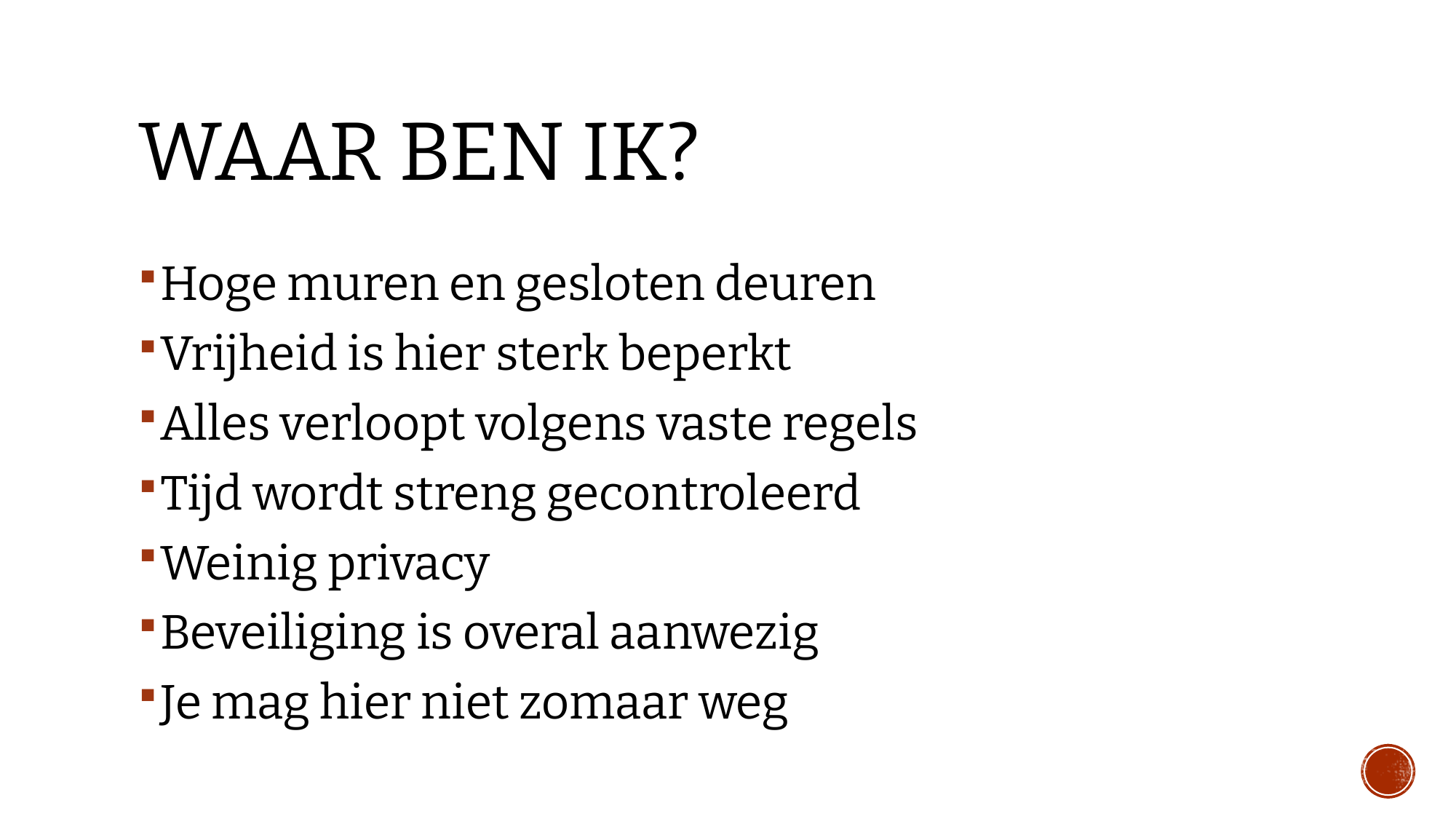

# Waar ben Ik?
Hoge muren en gesloten deuren
Vrijheid is hier sterk beperkt
Alles verloopt volgens vaste regels
Tijd wordt streng gecontroleerd
Weinig privacy
Beveiliging is overal aanwezig
Je mag hier niet zomaar weg